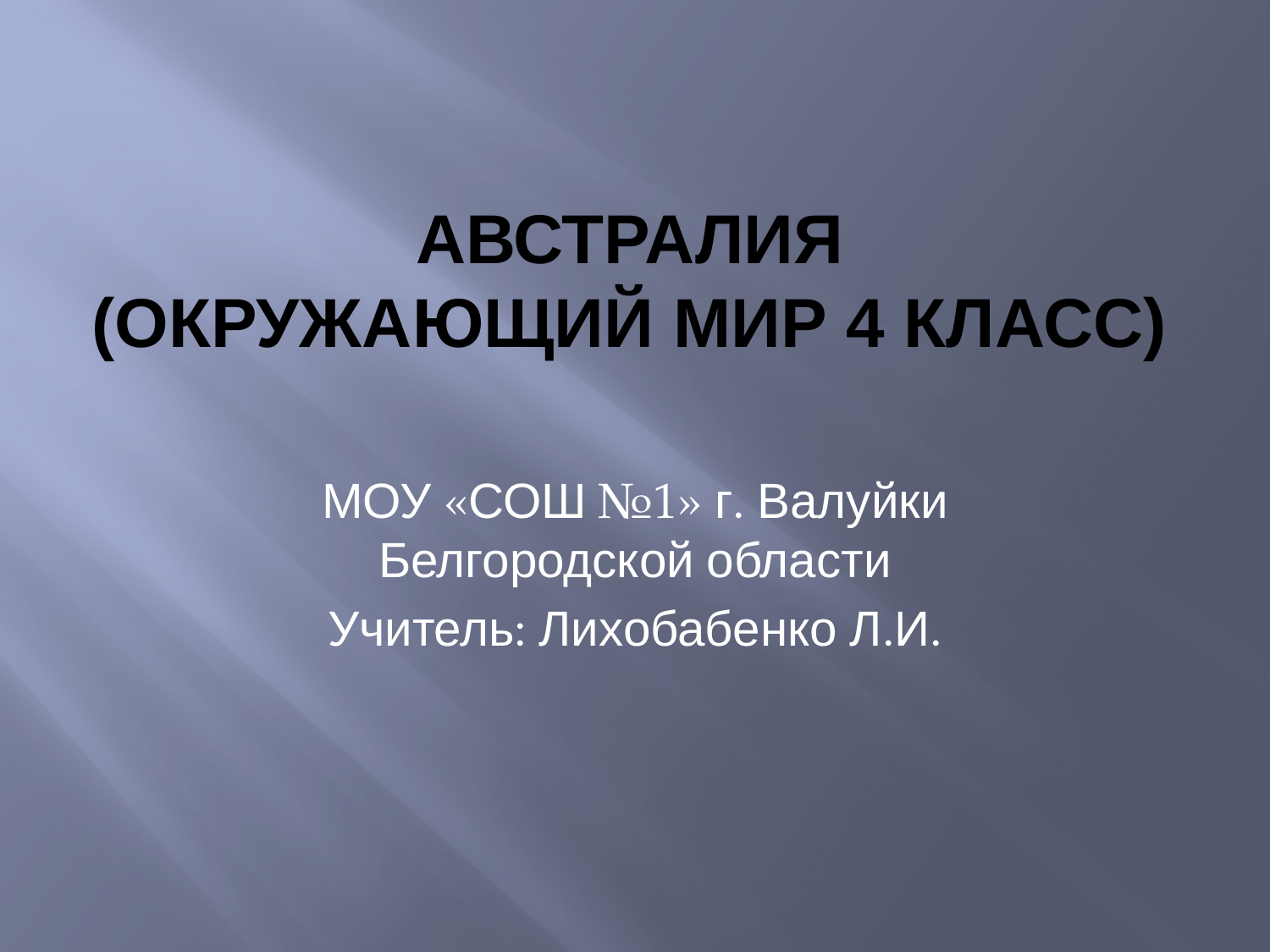

# АВСТРАЛИЯ (Окружающий мир 4 класс)
МОУ «СОШ №1» г. Валуйки Белгородской области
Учитель: Лихобабенко Л.И.